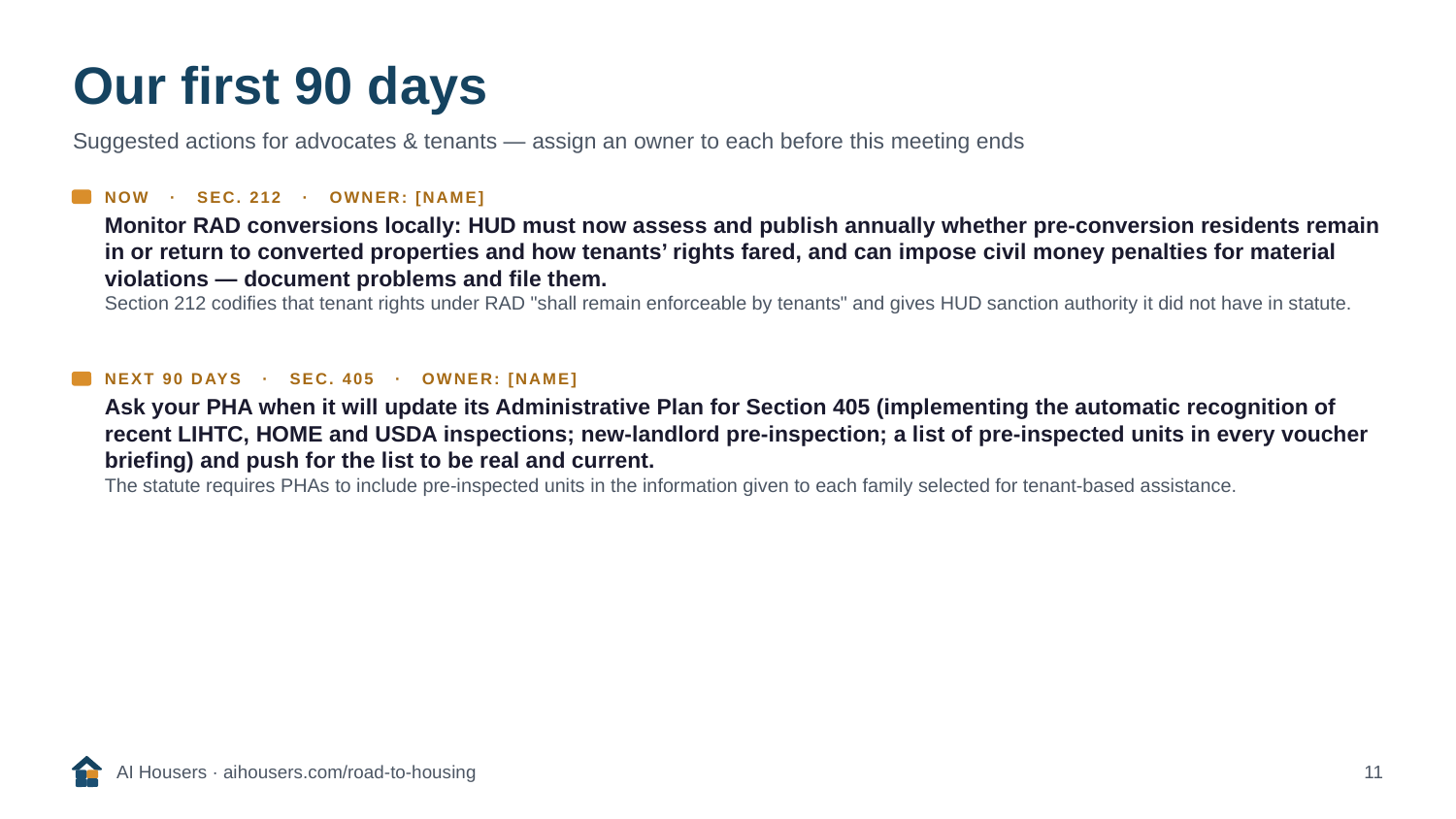

Our first 90 days
Suggested actions for advocates & tenants — assign an owner to each before this meeting ends
NOW   ·   SEC. 212   ·   OWNER: [NAME]

Monitor RAD conversions locally: HUD must now assess and publish annually whether pre-conversion residents remain in or return to converted properties and how tenants’ rights fared, and can impose civil money penalties for material violations — document problems and file them.
Section 212 codifies that tenant rights under RAD "shall remain enforceable by tenants" and gives HUD sanction authority it did not have in statute.
NEXT 90 DAYS   ·   SEC. 405   ·   OWNER: [NAME]

Ask your PHA when it will update its Administrative Plan for Section 405 (implementing the automatic recognition of recent LIHTC, HOME and USDA inspections; new-landlord pre-inspection; a list of pre-inspected units in every voucher briefing) and push for the list to be real and current.
The statute requires PHAs to include pre-inspected units in the information given to each family selected for tenant-based assistance.
AI Housers · aihousers.com/road-to-housing
11